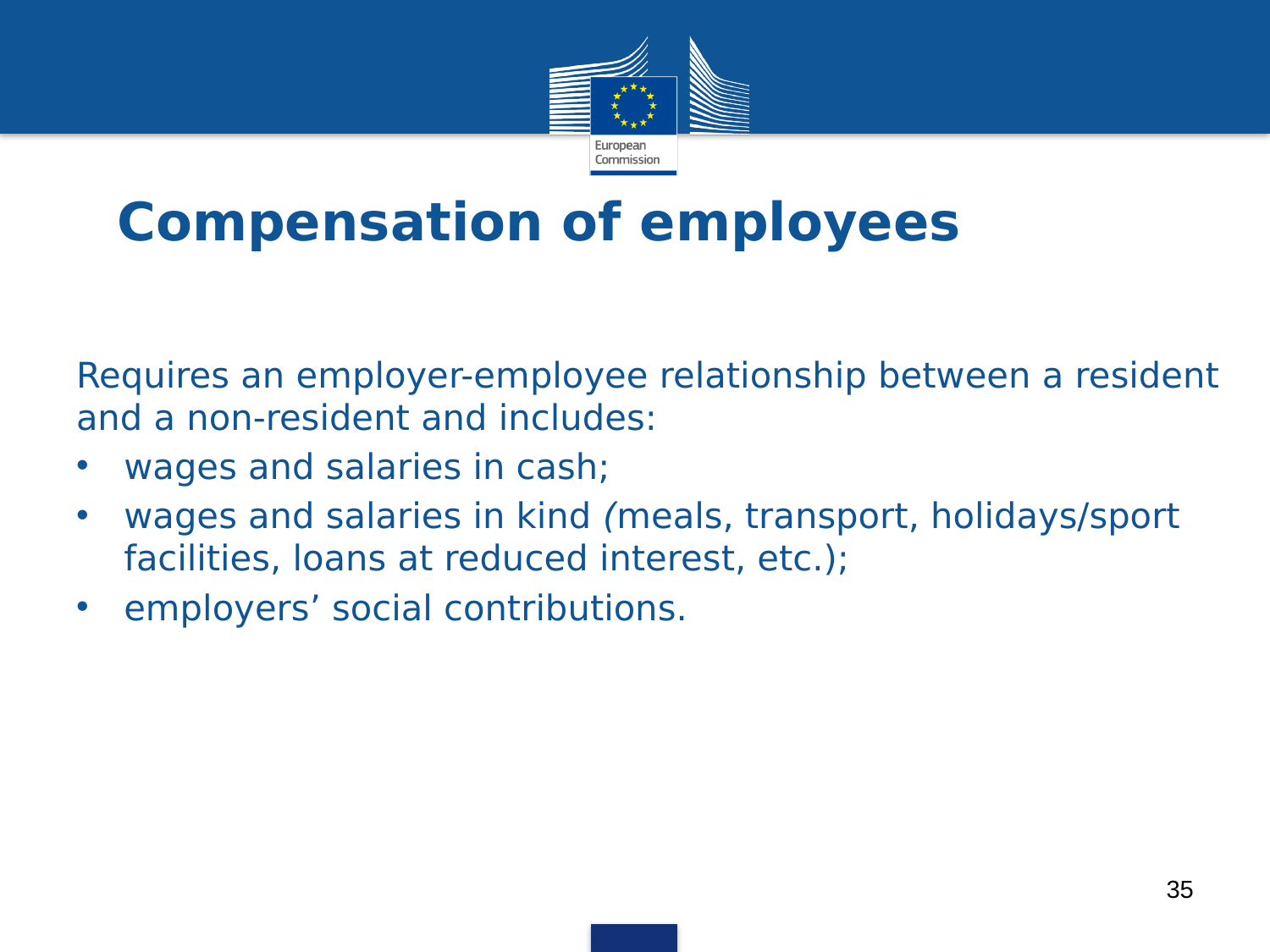

# Compensation of employees
Requires an employer-employee relationship between a resident and a non-resident and includes:
wages and salaries in cash;
wages and salaries in kind (meals, transport, holidays/sport facilities, loans at reduced interest, etc.);
employers’ social contributions.
35